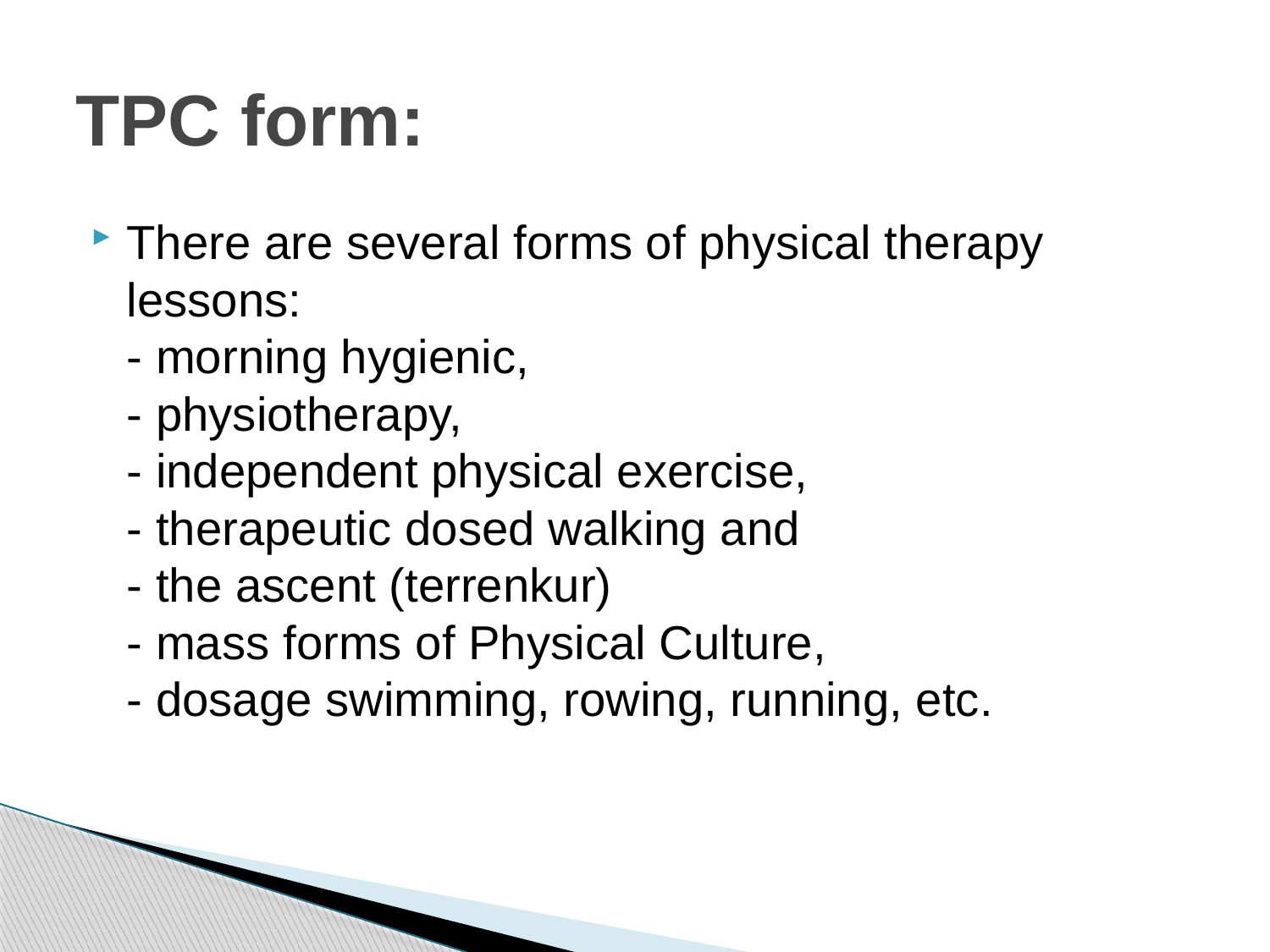

# TPC form:
There are several forms of physical therapy lessons:
- morning hygienic,
- physiotherapy,
- independent physical exercise,
- therapeutic dosed walking and
- the ascent (terrenkur)
- mass forms of Physical Culture,
- dosage swimming, rowing, running, etc.